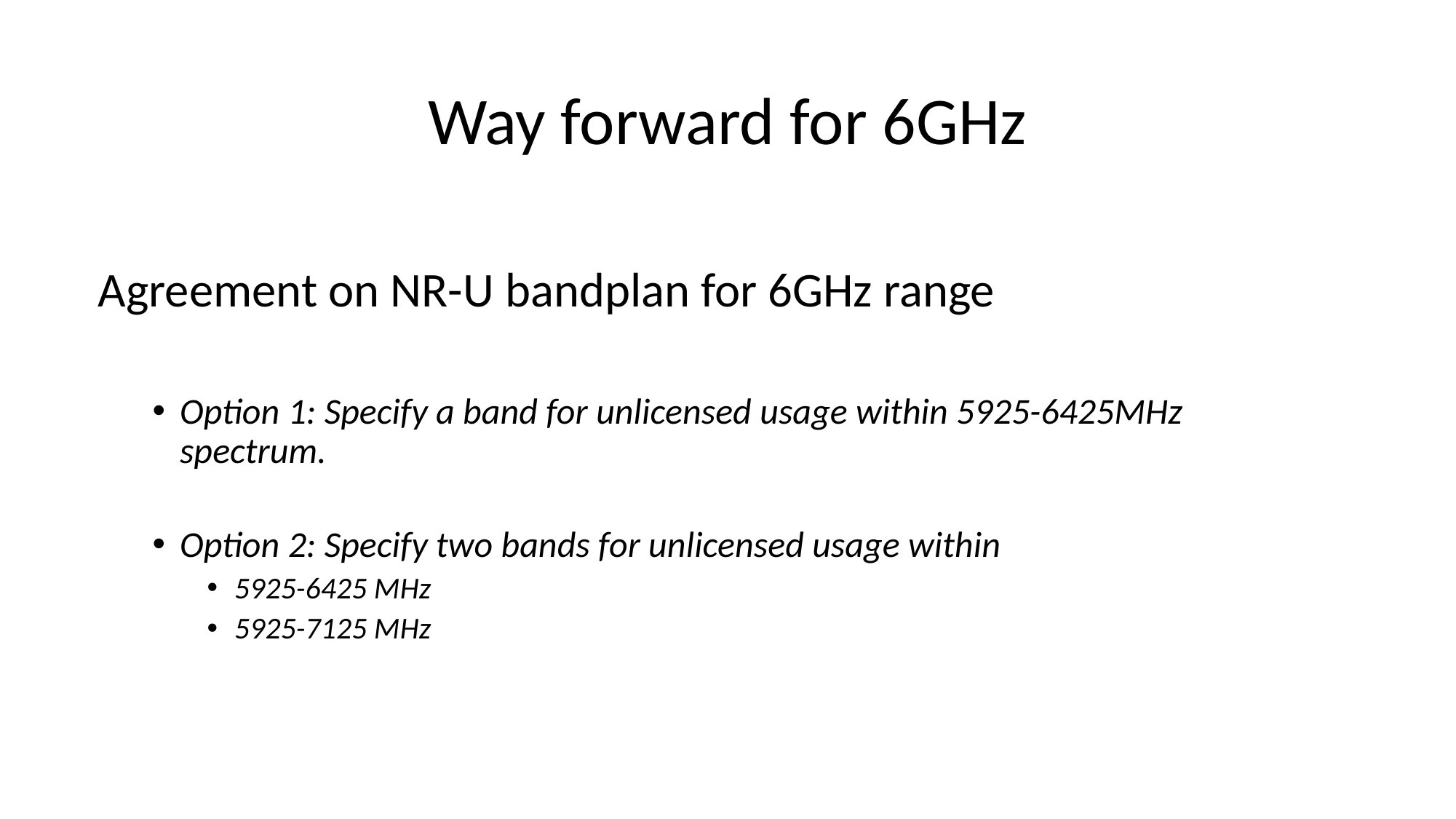

# Way forward for 6GHz

Agreement on NR-U bandplan for 6GHz range

Option 1: Specify a band for unlicensed usage within 5925-6425MHz spectrum.

Option 2: Specify two bands for unlicensed usage within
5925-6425 MHz
5925-7125 MHz